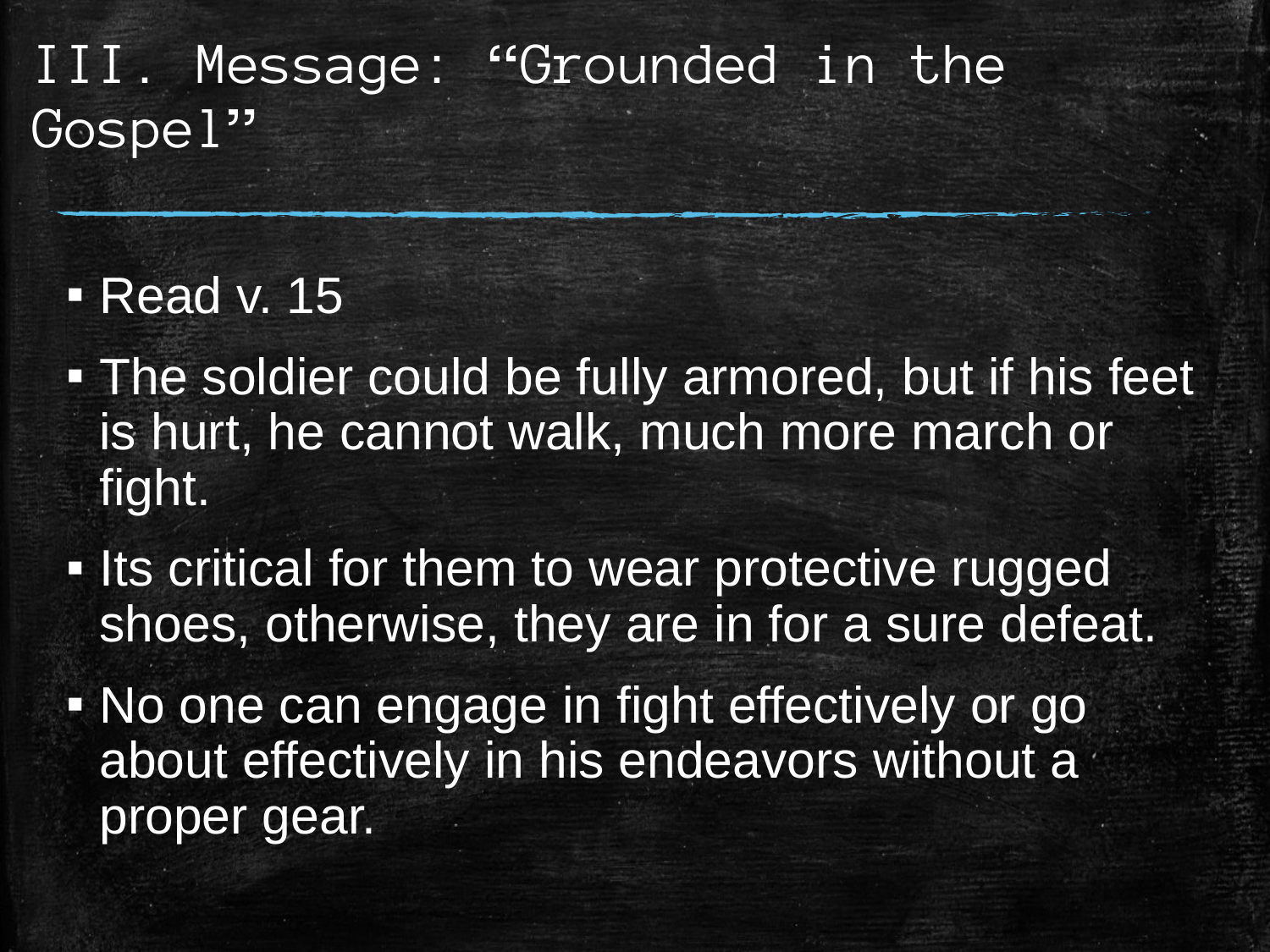

# III. Message: “Grounded in the Gospel”
Read v. 15
The soldier could be fully armored, but if his feet is hurt, he cannot walk, much more march or fight.
Its critical for them to wear protective rugged shoes, otherwise, they are in for a sure defeat.
No one can engage in fight effectively or go about effectively in his endeavors without a proper gear.